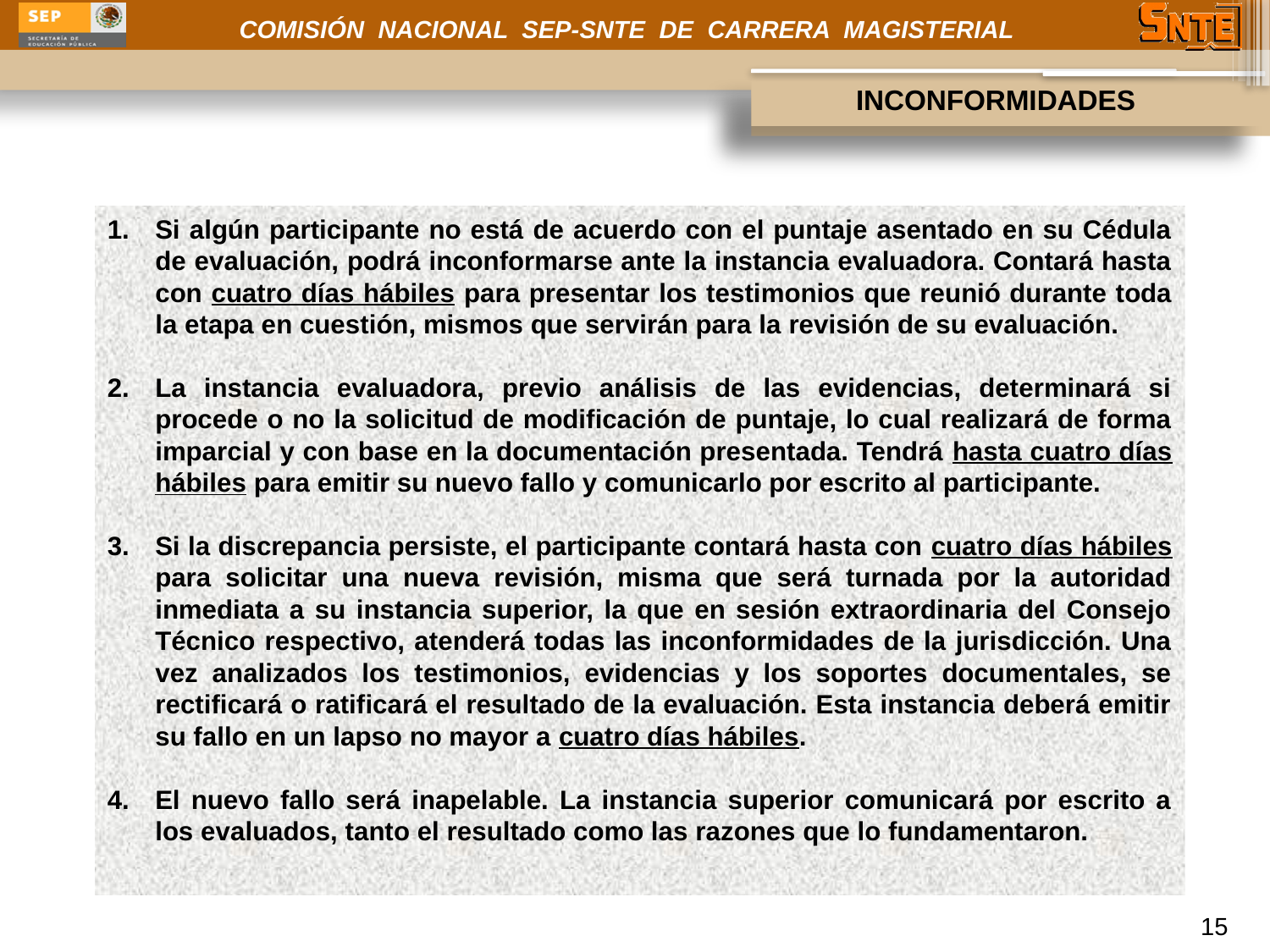

INCONFORMIDADES
Si algún participante no está de acuerdo con el puntaje asentado en su Cédula de evaluación, podrá inconformarse ante la instancia evaluadora. Contará hasta con cuatro días hábiles para presentar los testimonios que reunió durante toda la etapa en cuestión, mismos que servirán para la revisión de su evaluación.

La instancia evaluadora, previo análisis de las evidencias, determinará si procede o no la solicitud de modificación de puntaje, lo cual realizará de forma imparcial y con base en la documentación presentada. Tendrá hasta cuatro días hábiles para emitir su nuevo fallo y comunicarlo por escrito al participante.

Si la discrepancia persiste, el participante contará hasta con cuatro días hábiles para solicitar una nueva revisión, misma que será turnada por la autoridad inmediata a su instancia superior, la que en sesión extraordinaria del Consejo Técnico respectivo, atenderá todas las inconformidades de la jurisdicción. Una vez analizados los testimonios, evidencias y los soportes documentales, se rectificará o ratificará el resultado de la evaluación. Esta instancia deberá emitir su fallo en un lapso no mayor a cuatro días hábiles.

El nuevo fallo será inapelable. La instancia superior comunicará por escrito a los evaluados, tanto el resultado como las razones que lo fundamentaron.

15